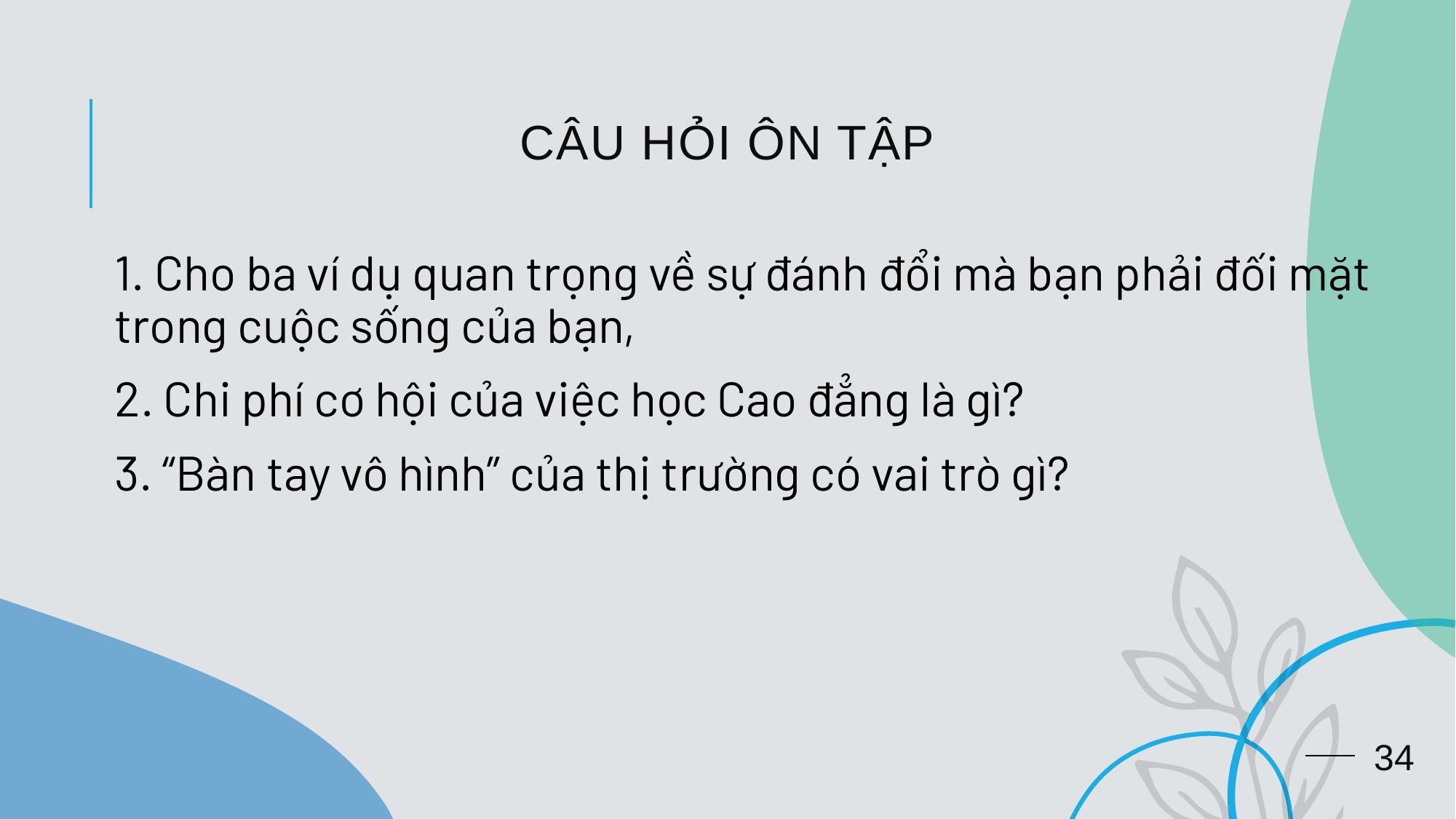

# CÂU HỎI ÔN TẬP
1. Cho ba ví dụ quan trọng về sự đánh đổi mà bạn phải đối mặt trong cuộc sống của bạn,
2. Chi phí cơ hội của việc học Cao đẳng là gì?
3. “Bàn tay vô hình” của thị trường có vai trò gì?
34